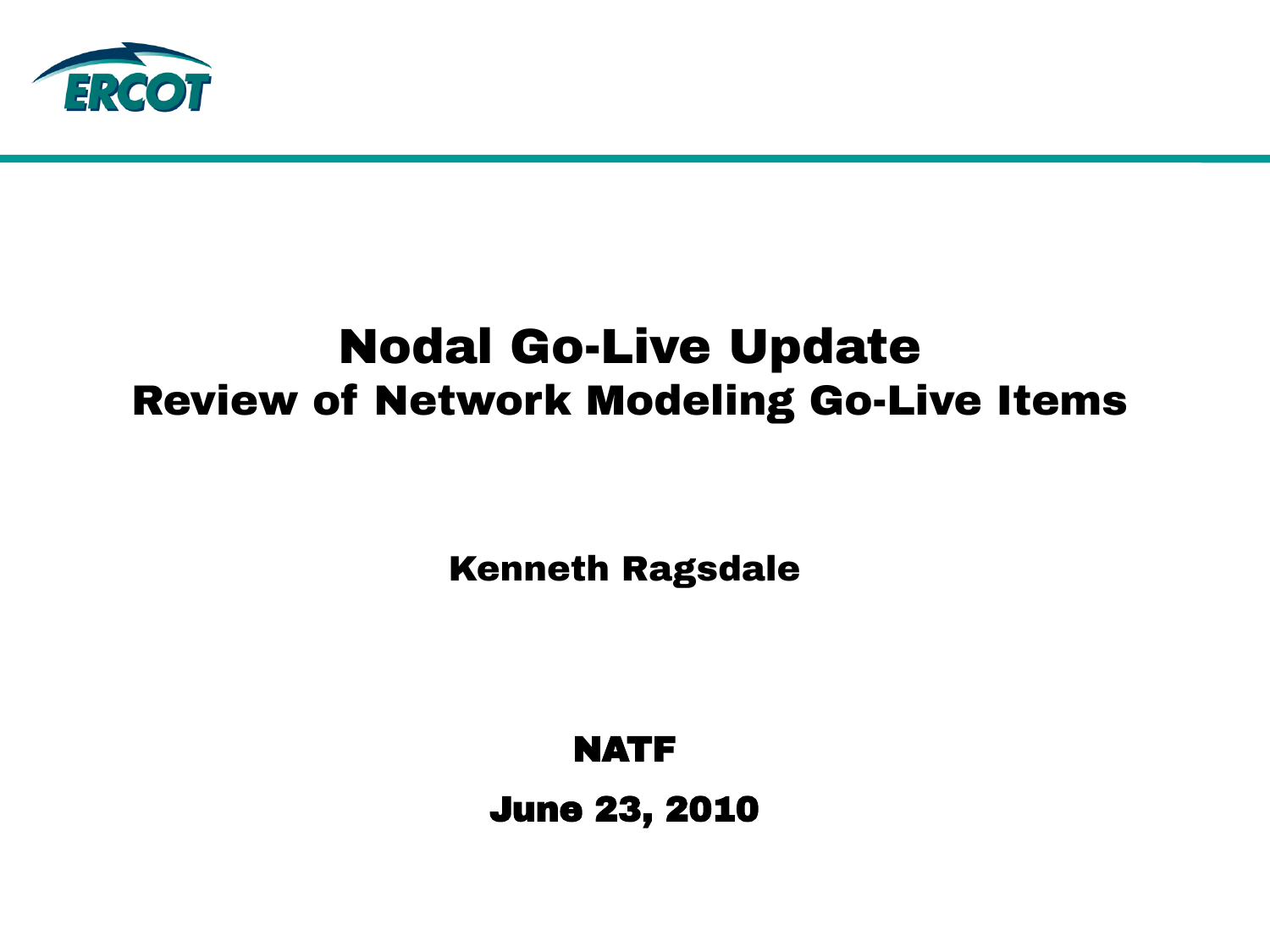

# Nodal Go-Live Update Review of Network Modeling Go-Live Items
Kenneth Ragsdale

NATF
June 23, 2010